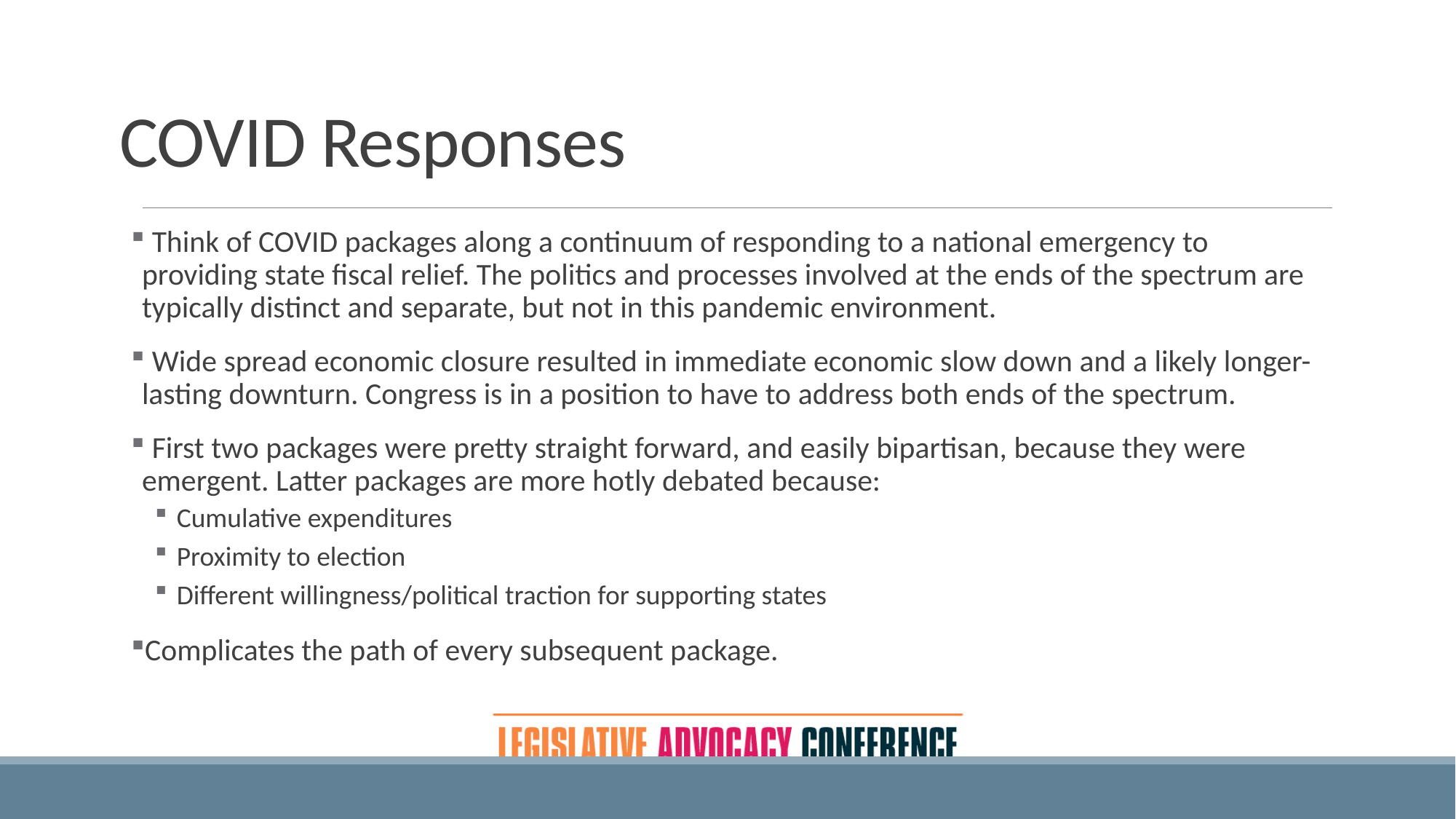

# COVID Responses
 Think of COVID packages along a continuum of responding to a national emergency to providing state fiscal relief. The politics and processes involved at the ends of the spectrum are typically distinct and separate, but not in this pandemic environment.
 Wide spread economic closure resulted in immediate economic slow down and a likely longer-lasting downturn. Congress is in a position to have to address both ends of the spectrum.
 First two packages were pretty straight forward, and easily bipartisan, because they were emergent. Latter packages are more hotly debated because:
Cumulative expenditures
Proximity to election
Different willingness/political traction for supporting states
Complicates the path of every subsequent package.